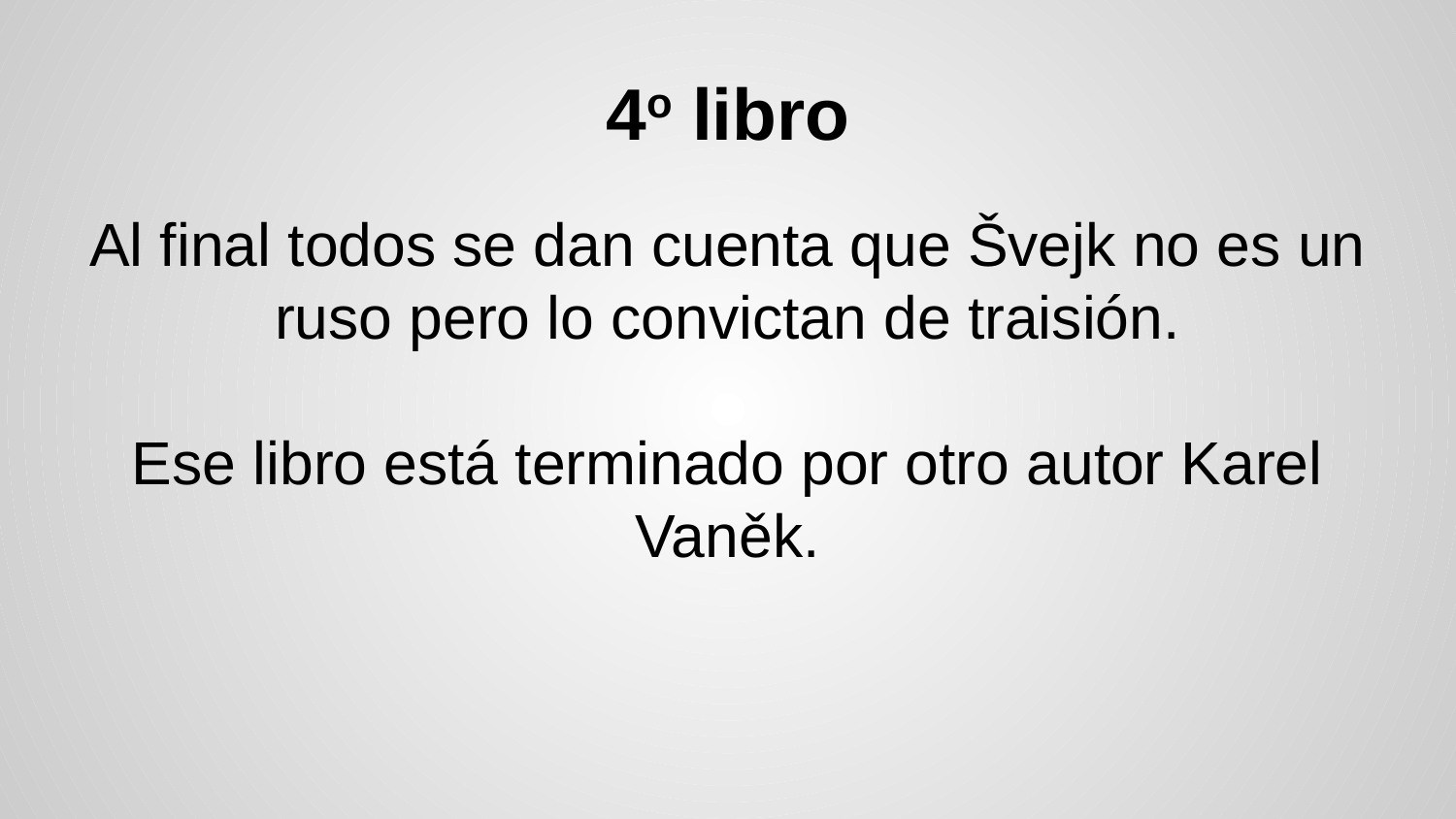

# 4o libro
Al final todos se dan cuenta que Švejk no es un ruso pero lo convictan de traisión.
Ese libro está terminado por otro autor Karel Vaněk.